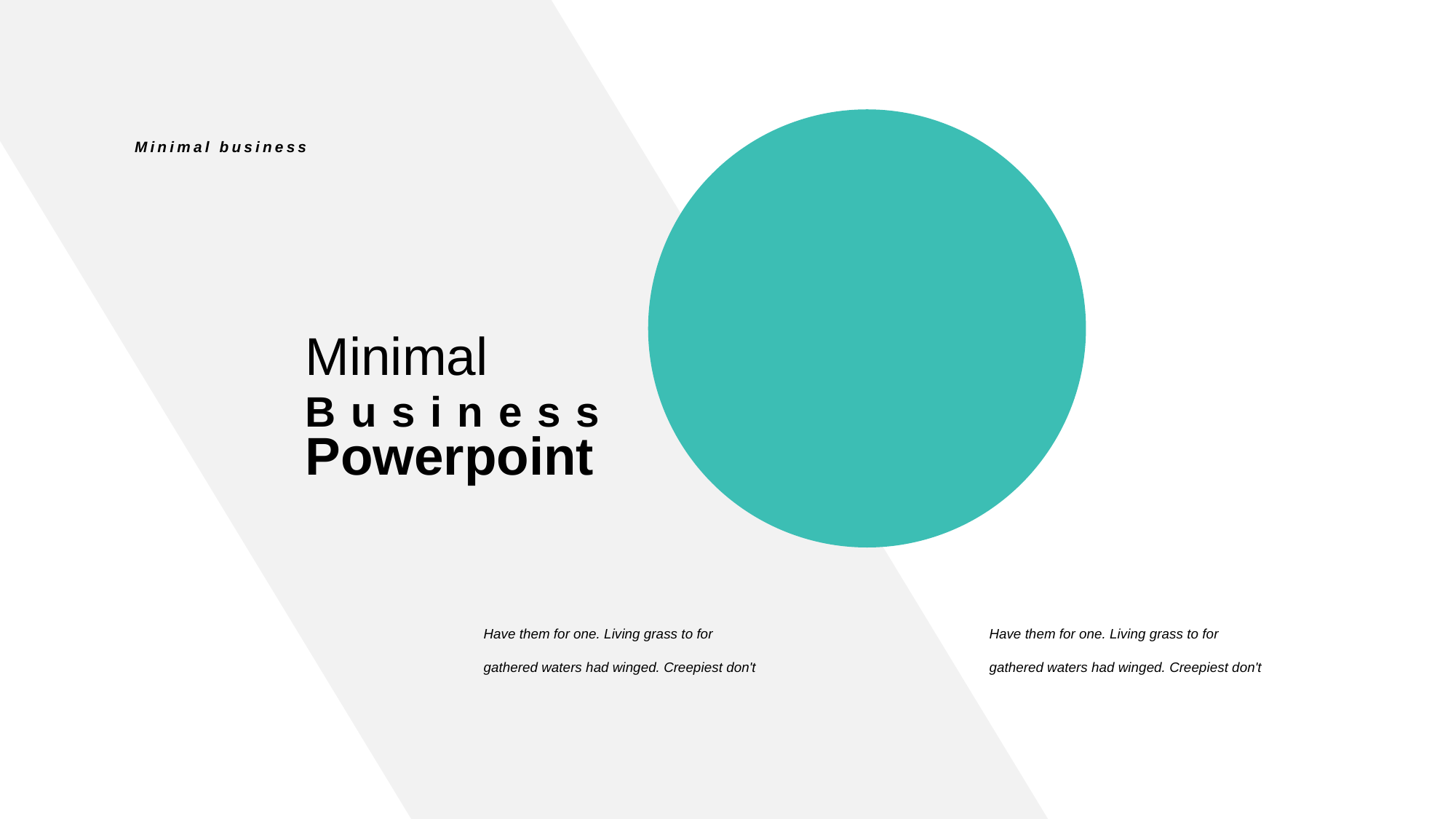

Minimal business

Minimal
Business
Powerpoint
Have them for one. Living grass to for
gathered waters had winged. Creepiest don't
Have them for one. Living grass to for
gathered waters had winged. Creepiest don't